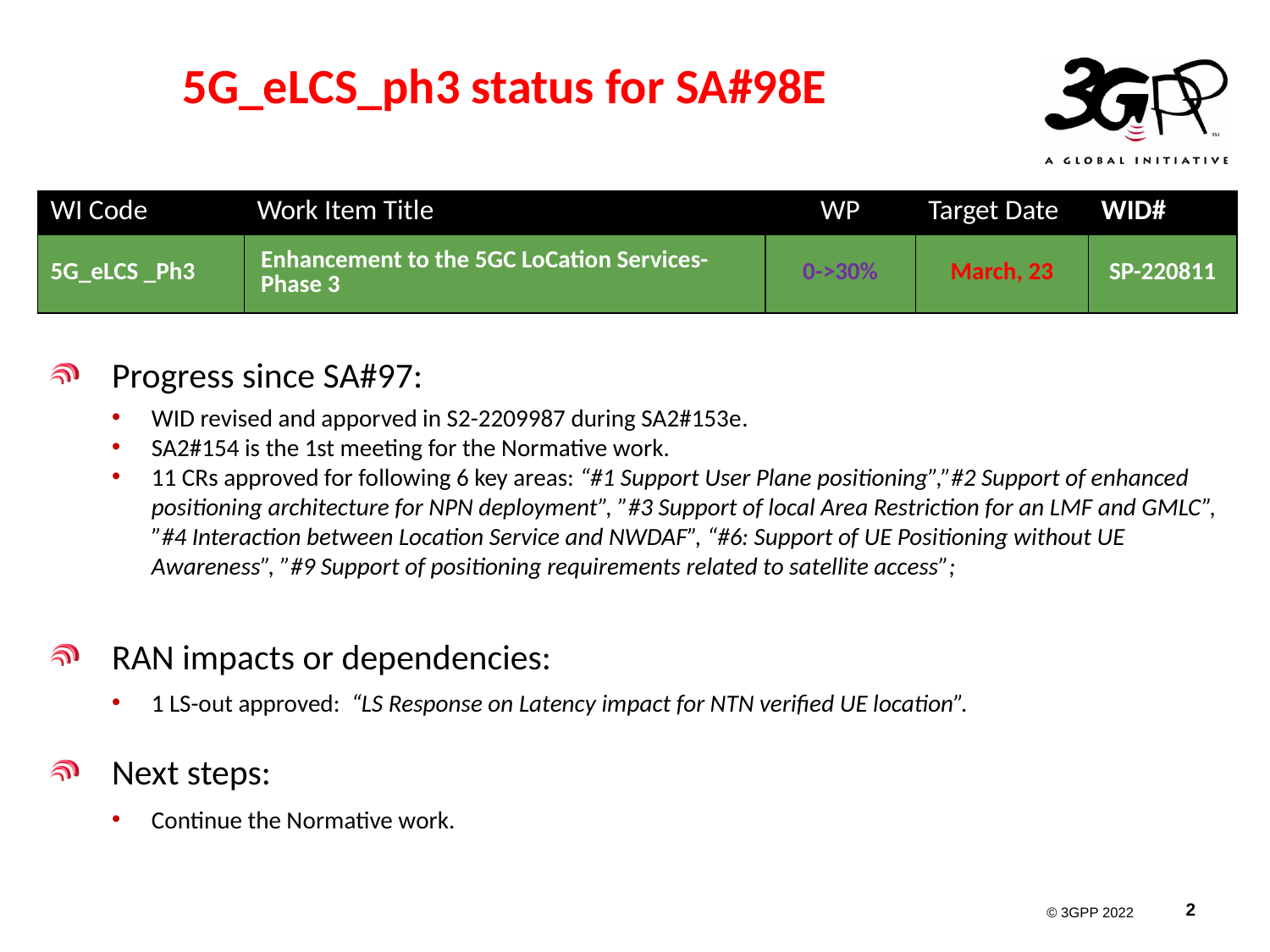

# 5G_eLCS_ph3 status for SA#98E
| WI Code | Work Item Title | WP | Target Date | WID# |
| --- | --- | --- | --- | --- |
| 5G\_eLCS \_Ph3 | Enhancement to the 5GC LoCation Services-Phase 3 | 0->30% | March, 23 | SP-220811 |
Progress since SA#97:
WID revised and apporved in S2-2209987 during SA2#153e.
SA2#154 is the 1st meeting for the Normative work.
11 CRs approved for following 6 key areas: “#1 Support User Plane positioning”,”#2 Support of enhanced positioning architecture for NPN deployment”, ”#3 Support of local Area Restriction for an LMF and GMLC”, ”#4 Interaction between Location Service and NWDAF”, “#6: Support of UE Positioning without UE Awareness”, ”#9 Support of positioning requirements related to satellite access”;

RAN impacts or dependencies:
1 LS-out approved:  “LS Response on Latency impact for NTN verified UE location”.

Next steps:
Continue the Normative work.